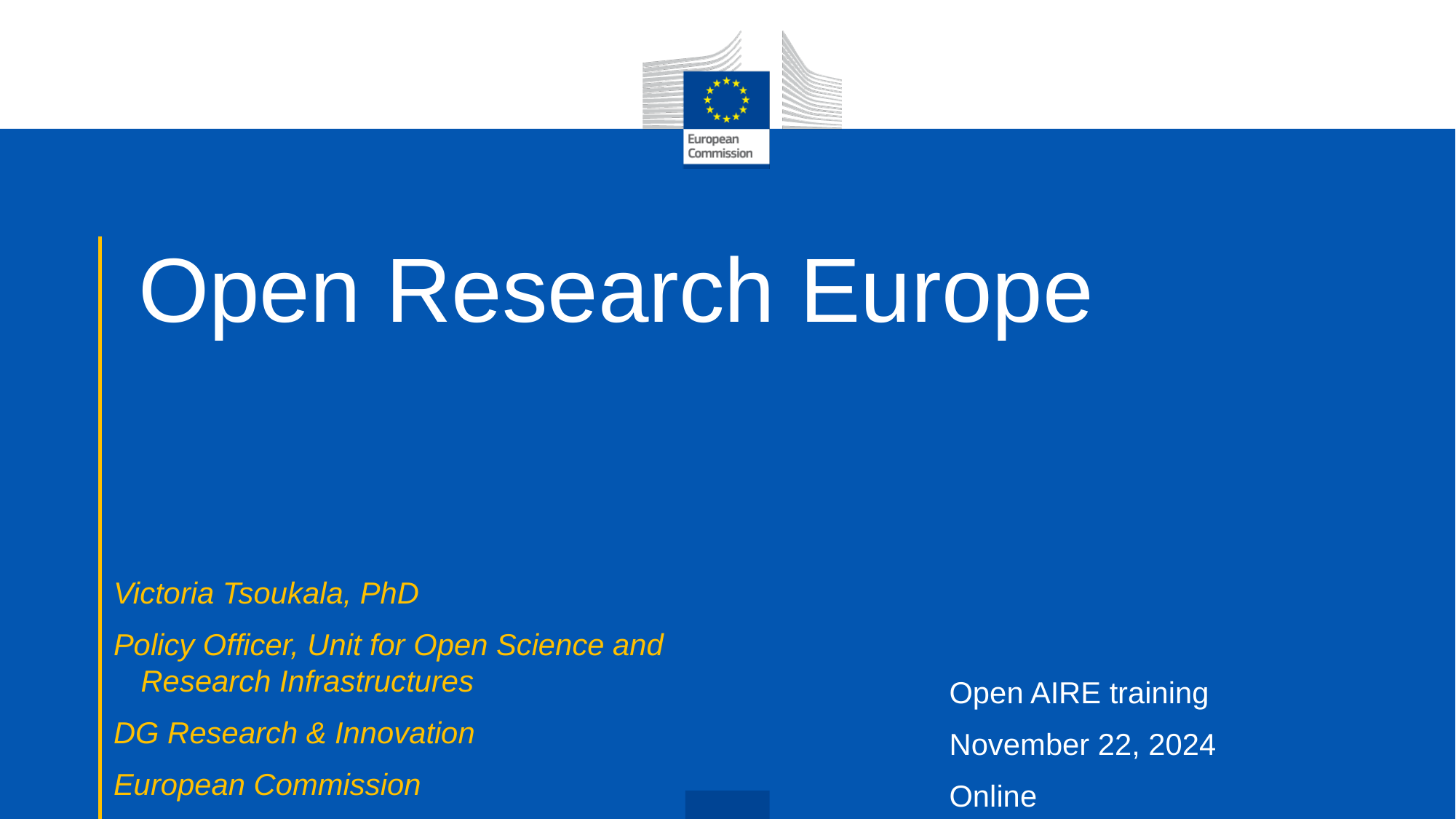

# Open Research Europe
Victoria Tsoukala, PhD
Policy Officer, Unit for Open Science and Research Infrastructures
DG Research & Innovation
European Commission
Open AIRE training
November 22, 2024
Online